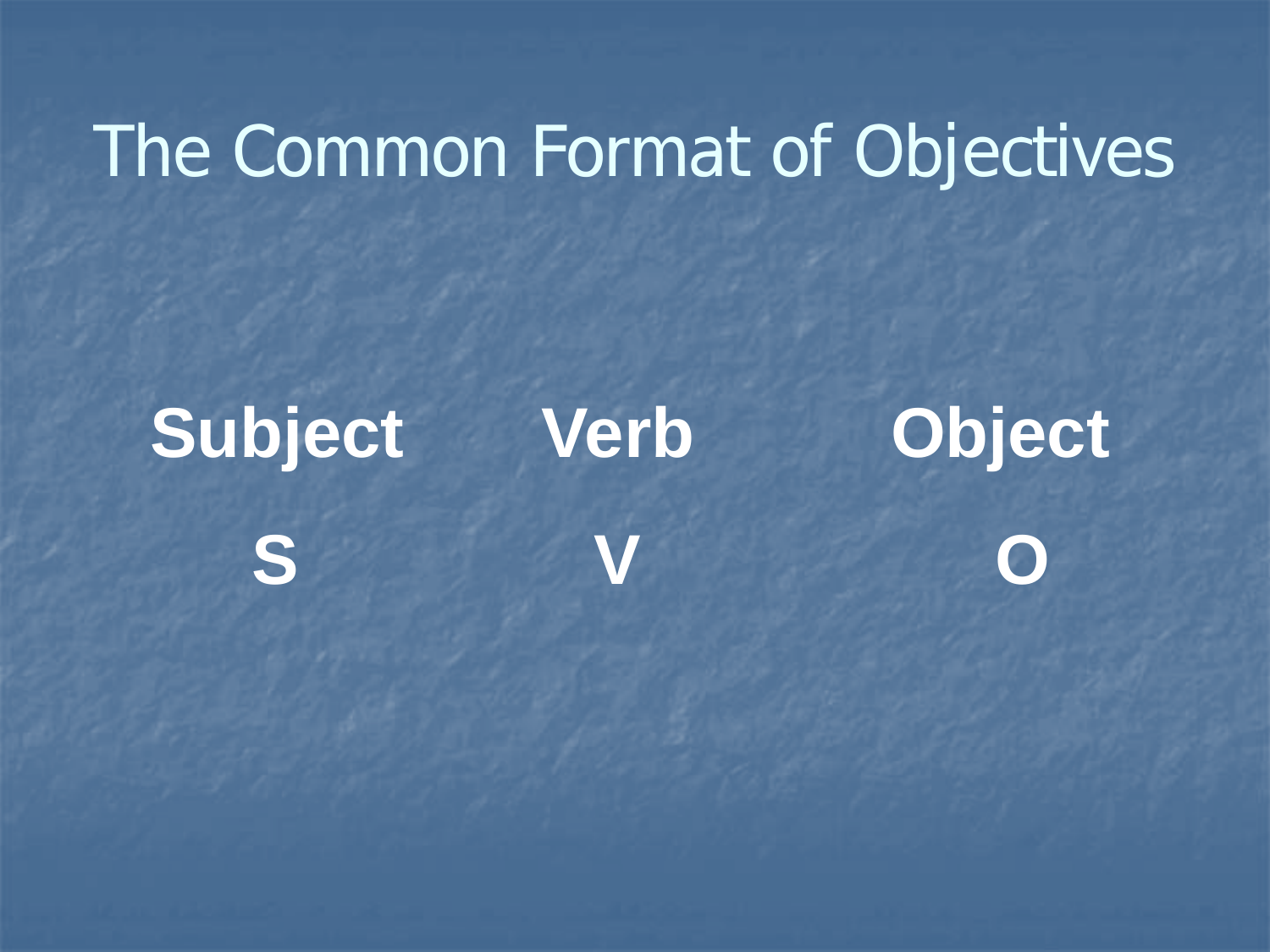

# The Common Format of Objectives
Subject       Verb          Object
   S	              V	               O